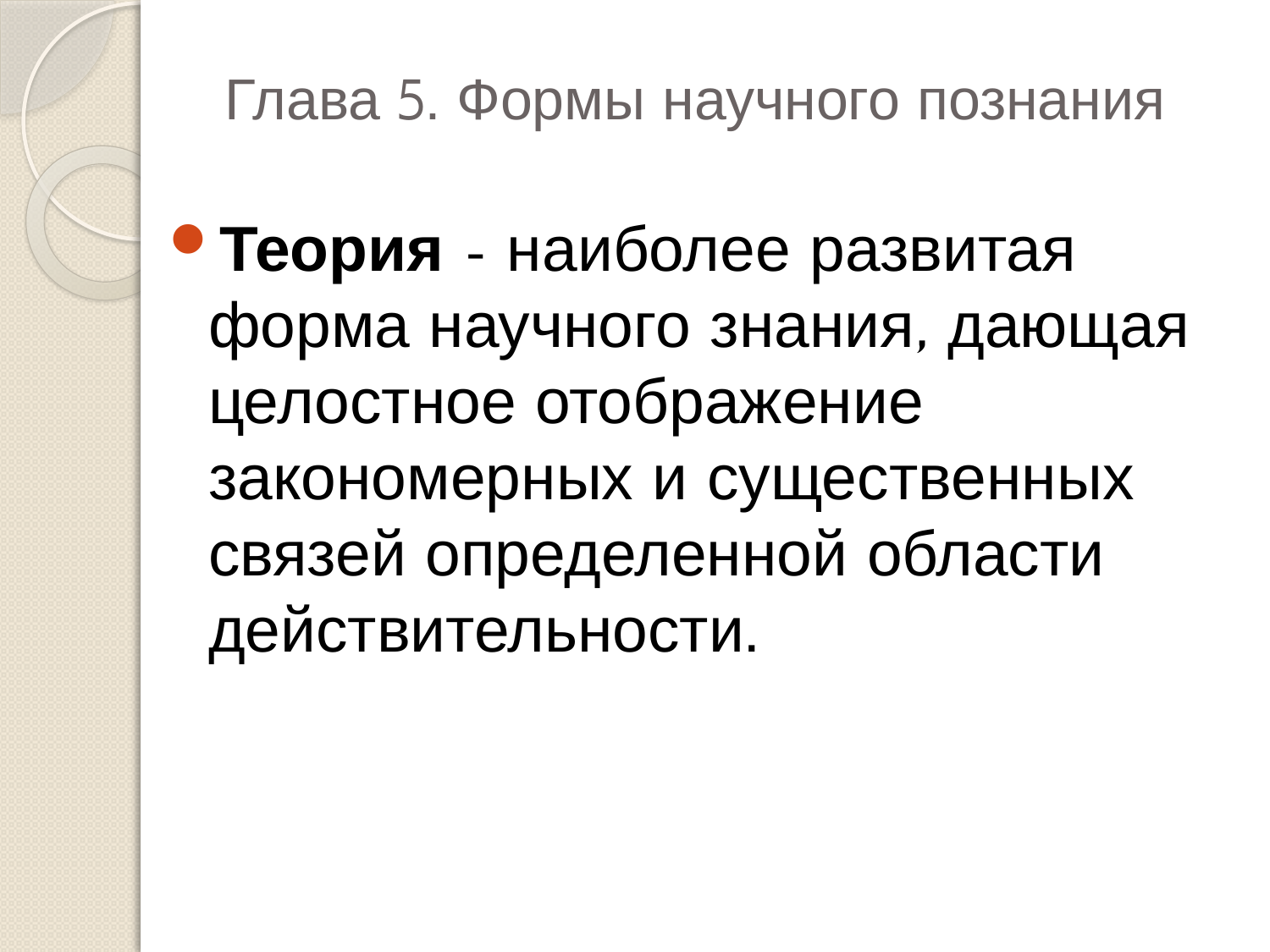

# Глава 5. Формы научного познания
Теория - наиболее развитая форма научного знания, дающая целостное отображение закономерных и существенных связей определенной области действительности.